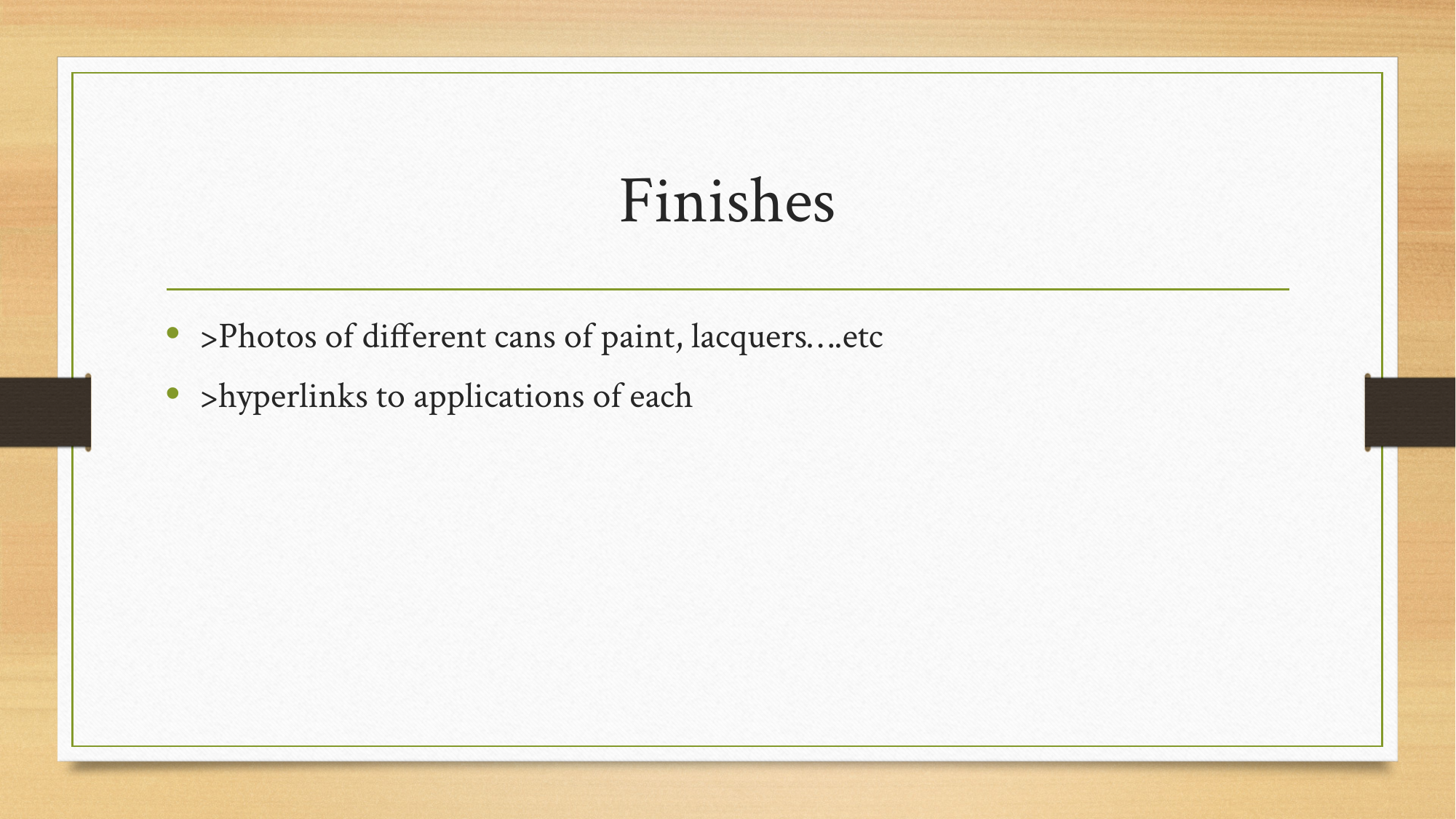

# Finishes
>Photos of different cans of paint, lacquers….etc
>hyperlinks to applications of each